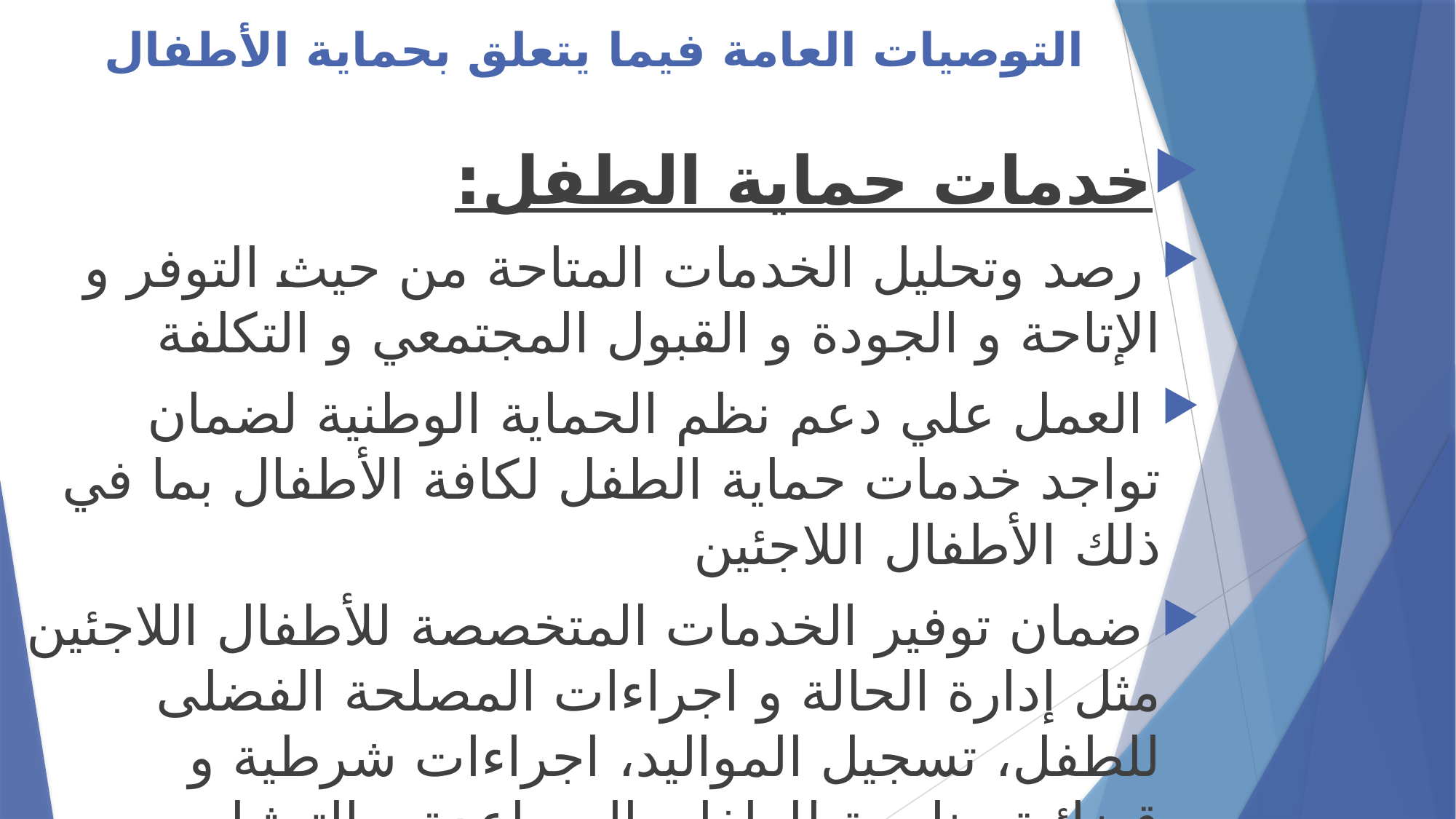

# التوصيات العامة فيما يتعلق بحماية الأطفال
خدمات حماية الطفل:
 رصد وتحليل الخدمات المتاحة من حيث التوفر و الإتاحة و الجودة و القبول المجتمعي و التكلفة
 العمل علي دعم نظم الحماية الوطنية لضمان تواجد خدمات حماية الطفل لكافة الأطفال بما في ذلك الأطفال اللاجئين
 ضمان توفير الخدمات المتخصصة للأطفال اللاجئين مثل إدارة الحالة و اجراءات المصلحة الفضلى للطفل، تسجيل المواليد، اجراءات شرطية و قضائية مناسبة للطفل، المساعدة و التمثيل القانوني،  خدمات الدعم النفسي، خدمات للصحة العقلية و الطب الشرعي و ملاجئ للأطفال الناجين من العنف، خدمات التعليم الآمن، ايجاد الحلول الدائمة